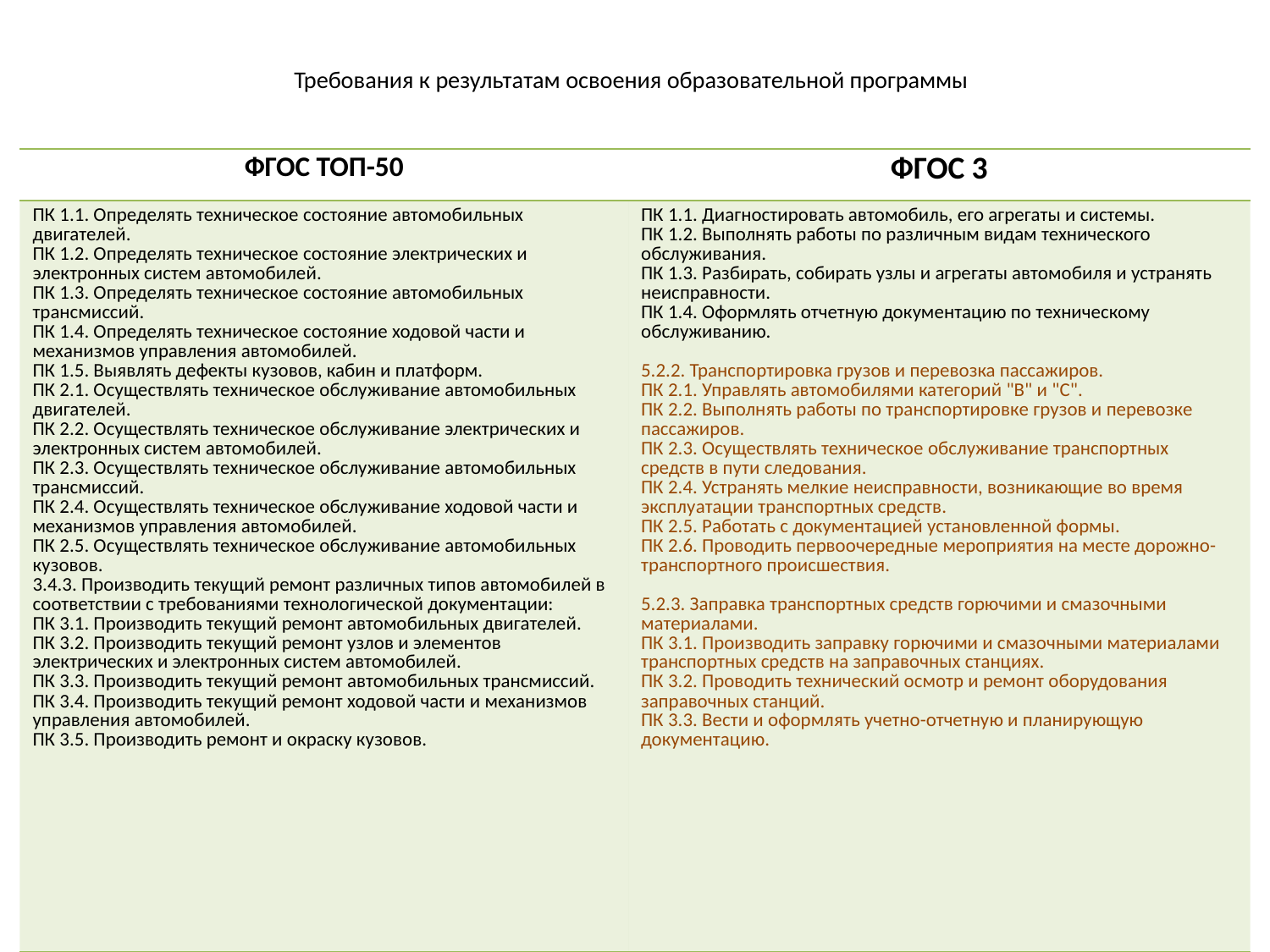

# Требования к результатам освоения образовательной программы
| ФГОС ТОП-50 | ФГОС 3 |
| --- | --- |
| ПК 1.1. Определять техническое состояние автомобильных двигателей. ПК 1.2. Определять техническое состояние электрических и электронных систем автомобилей. ПК 1.3. Определять техническое состояние автомобильных трансмиссий. ПК 1.4. Определять техническое состояние ходовой части и механизмов управления автомобилей. ПК 1.5. Выявлять дефекты кузовов, кабин и платформ. ПК 2.1. Осуществлять техническое обслуживание автомобильных двигателей. ПК 2.2. Осуществлять техническое обслуживание электрических и электронных систем автомобилей. ПК 2.3. Осуществлять техническое обслуживание автомобильных трансмиссий. ПК 2.4. Осуществлять техническое обслуживание ходовой части и механизмов управления автомобилей. ПК 2.5. Осуществлять техническое обслуживание автомобильных кузовов. 3.4.3. Производить текущий ремонт различных типов автомобилей в соответствии с требованиями технологической документации: ПК 3.1. Производить текущий ремонт автомобильных двигателей. ПК 3.2. Производить текущий ремонт узлов и элементов электрических и электронных систем автомобилей. ПК 3.3. Производить текущий ремонт автомобильных трансмиссий. ПК 3.4. Производить текущий ремонт ходовой части и механизмов управления автомобилей. ПК 3.5. Производить ремонт и окраску кузовов. | ПК 1.1. Диагностировать автомобиль, его агрегаты и системы. ПК 1.2. Выполнять работы по различным видам технического обслуживания. ПК 1.3. Разбирать, собирать узлы и агрегаты автомобиля и устранять неисправности. ПК 1.4. Оформлять отчетную документацию по техническому обслуживанию. 5.2.2. Транспортировка грузов и перевозка пассажиров. ПК 2.1. Управлять автомобилями категорий "B" и "C". ПК 2.2. Выполнять работы по транспортировке грузов и перевозке пассажиров. ПК 2.3. Осуществлять техническое обслуживание транспортных средств в пути следования. ПК 2.4. Устранять мелкие неисправности, возникающие во время эксплуатации транспортных средств. ПК 2.5. Работать с документацией установленной формы. ПК 2.6. Проводить первоочередные мероприятия на месте дорожно-транспортного происшествия. 5.2.3. Заправка транспортных средств горючими и смазочными материалами. ПК 3.1. Производить заправку горючими и смазочными материалами транспортных средств на заправочных станциях. ПК 3.2. Проводить технический осмотр и ремонт оборудования заправочных станций. ПК 3.3. Вести и оформлять учетно-отчетную и планирующую документацию. |
|  |  |
| --- | --- |